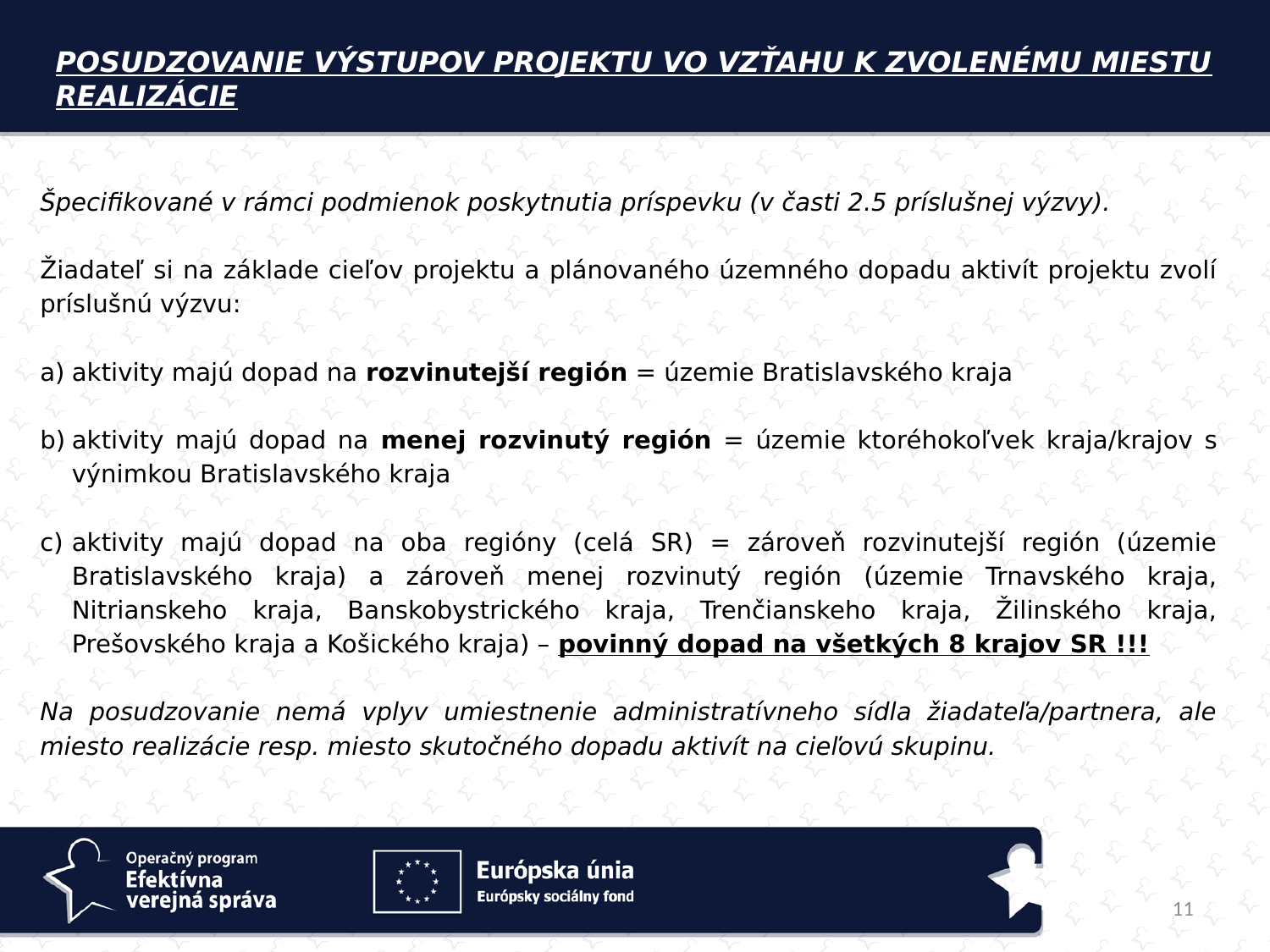

Posudzovanie výstupov projektu vo vzťahu k zvolenému miestu realizácie
Špecifikované v rámci podmienok poskytnutia príspevku (v časti 2.5 príslušnej výzvy).

Žiadateľ si na základe cieľov projektu a plánovaného územného dopadu aktivít projektu zvolí príslušnú výzvu:

aktivity majú dopad na rozvinutejší región = územie Bratislavského kraja

aktivity majú dopad na menej rozvinutý región = územie ktoréhokoľvek kraja/krajov s výnimkou Bratislavského kraja

aktivity majú dopad na oba regióny (celá SR) = zároveň rozvinutejší región (územie Bratislavského kraja) a zároveň menej rozvinutý región (územie Trnavského kraja, Nitrianskeho kraja, Banskobystrického kraja, Trenčianskeho kraja, Žilinského kraja, Prešovského kraja a Košického kraja) – povinný dopad na všetkých 8 krajov SR !!!

Na posudzovanie nemá vplyv umiestnenie administratívneho sídla žiadateľa/partnera, ale miesto realizácie resp. miesto skutočného dopadu aktivít na cieľovú skupinu.

11